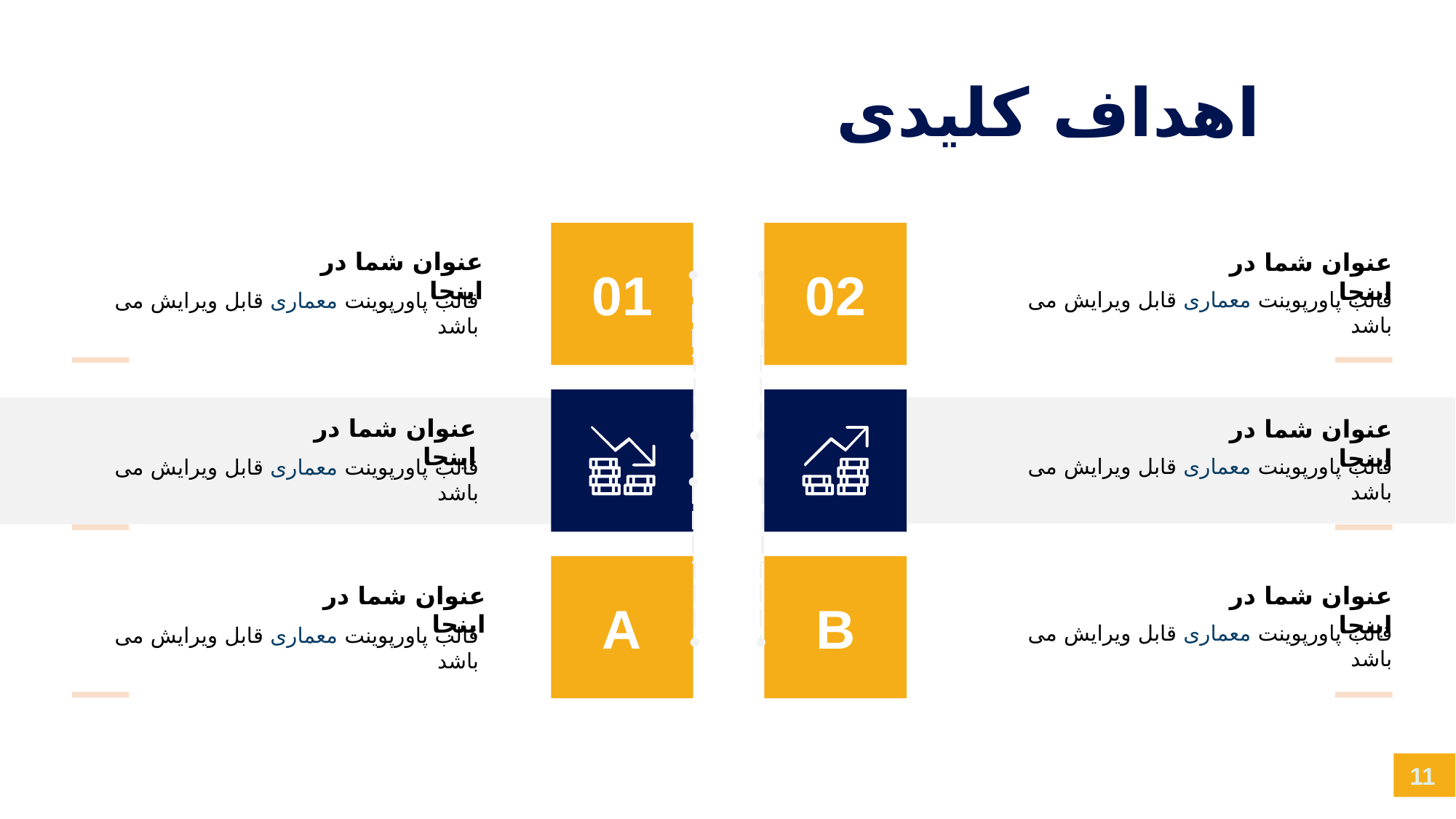

# اهداف کلیدی
01
02

عنوان شما در اینجا
قالب پاورپوینت معماری قابل ویرایش می باشد
عنوان شما در اینجا
قالب پاورپوینت معماری قابل ویرایش می باشد

عنوان شما در اینجا
قالب پاورپوینت معماری قابل ویرایش می باشد
عنوان شما در اینجا
قالب پاورپوینت معماری قابل ویرایش می باشد

A
B

عنوان شما در اینجا
قالب پاورپوینت معماری قابل ویرایش می باشد
عنوان شما در اینجا
قالب پاورپوینت معماری قابل ویرایش می باشد

11